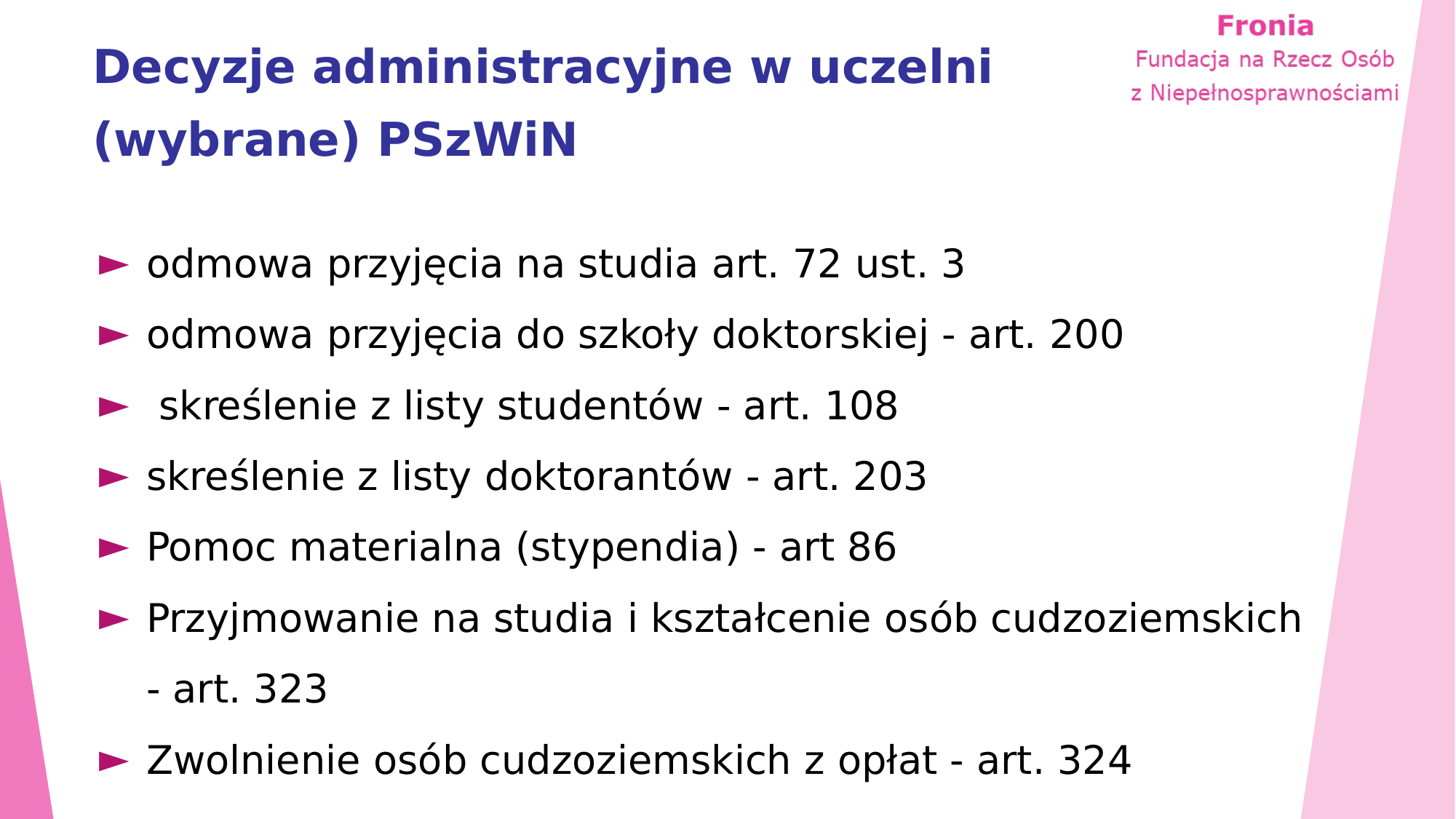

# Decyzje administracyjne w uczelni (wybrane) PSzWiN
odmowa przyjęcia na studia art. 72 ust. 3
odmowa przyjęcia do szkoły doktorskiej - art. 200
 skreślenie z listy studentów - art. 108
skreślenie z listy doktorantów - art. 203
Pomoc materialna (stypendia) - art 86
Przyjmowanie na studia i kształcenie osób cudzoziemskich - art. 323
Zwolnienie osób cudzoziemskich z opłat - art. 324